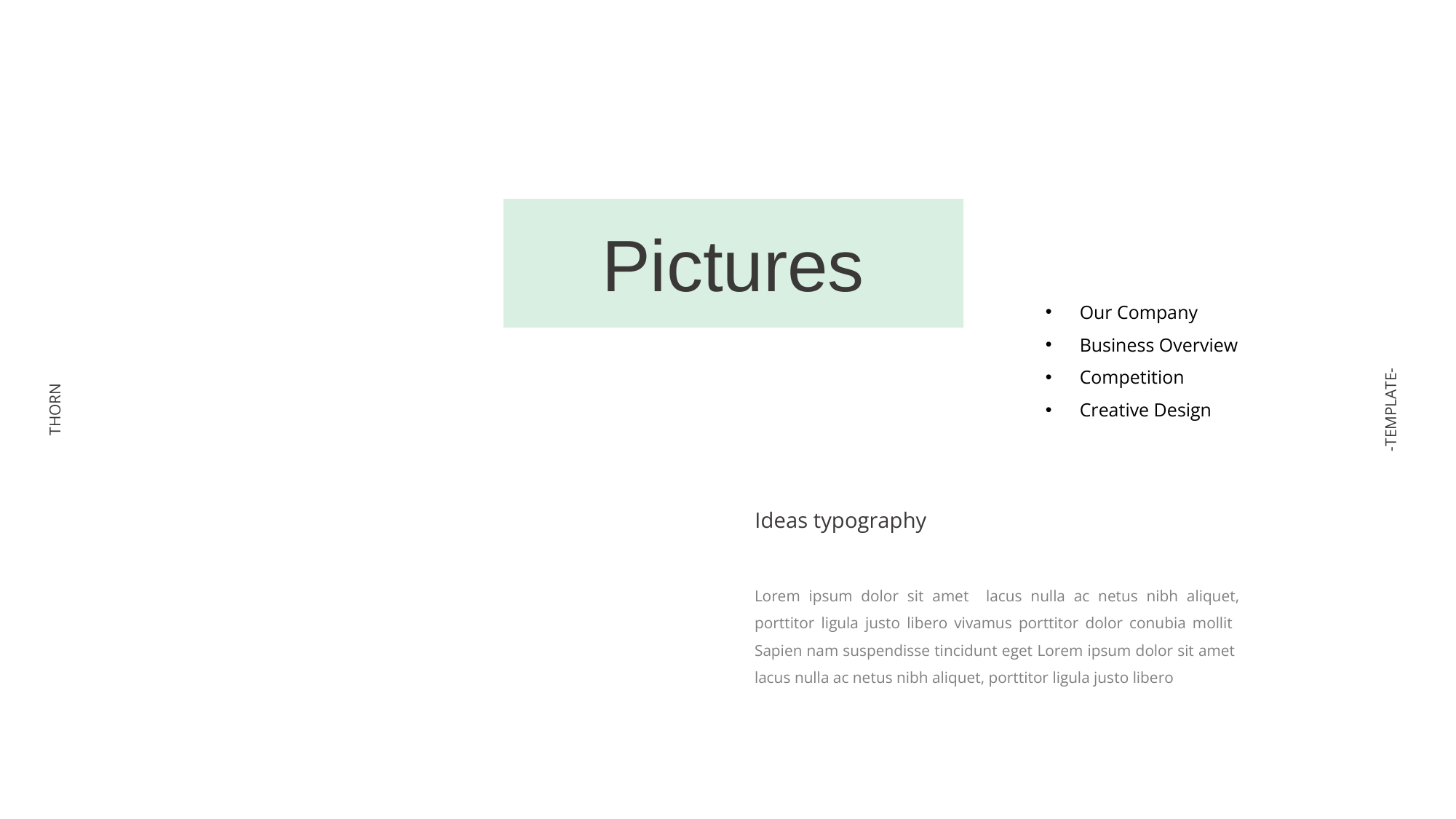

Pictures
Our Company
Business Overview
Competition
Creative Design
-TEMPLATE-
THORN
Ideas typography
Lorem ipsum dolor sit amet  lacus nulla ac netus nibh aliquet, porttitor ligula justo libero vivamus porttitor dolor conubia mollit  Sapien nam suspendisse tincidunt eget Lorem ipsum dolor sit amet  lacus nulla ac netus nibh aliquet, porttitor ligula justo libero